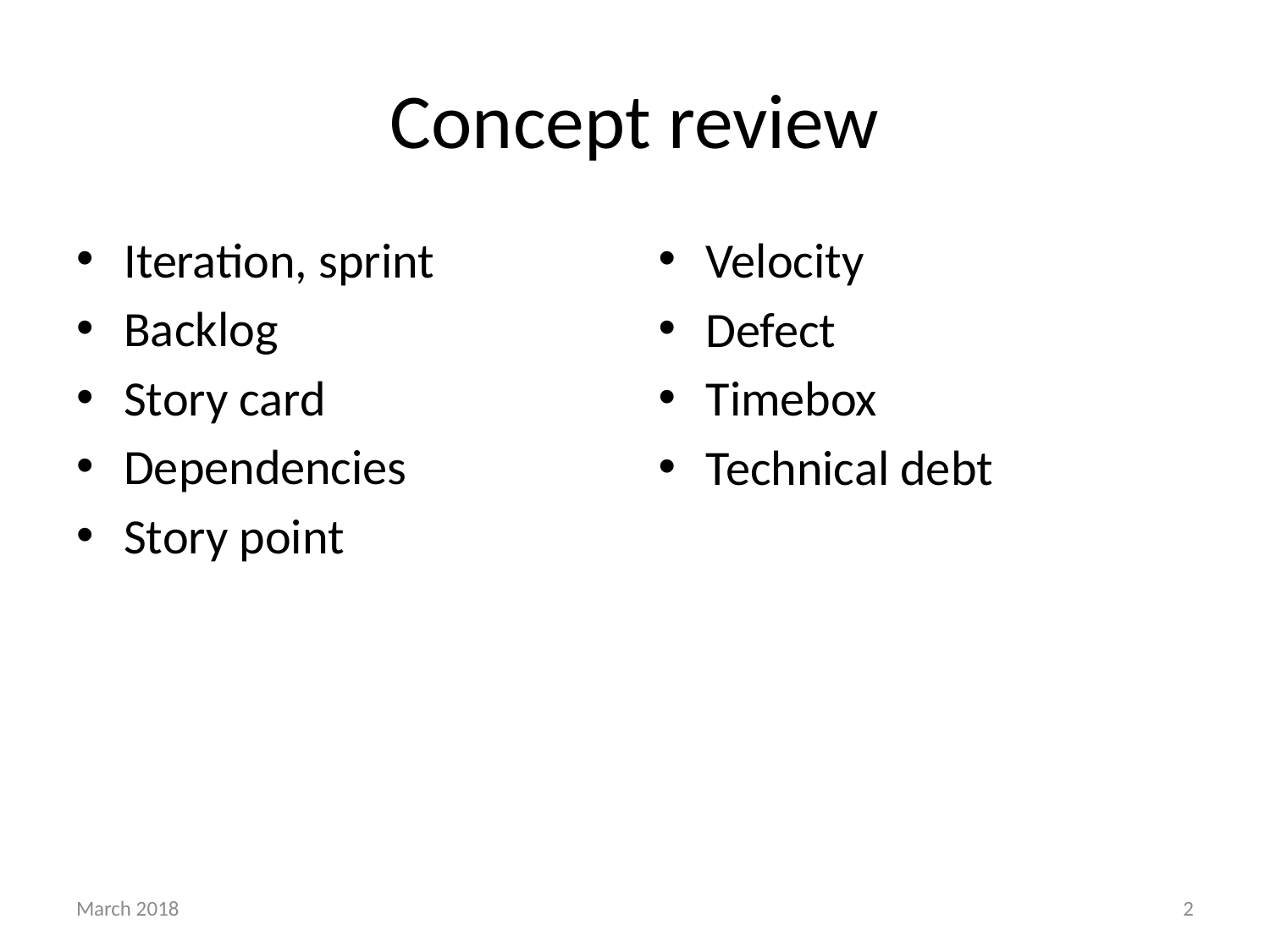

# Concept review
Iteration, sprint
Backlog
Story card
Dependencies
Story point
Velocity
Defect
Timebox
Technical debt

March 2018
2